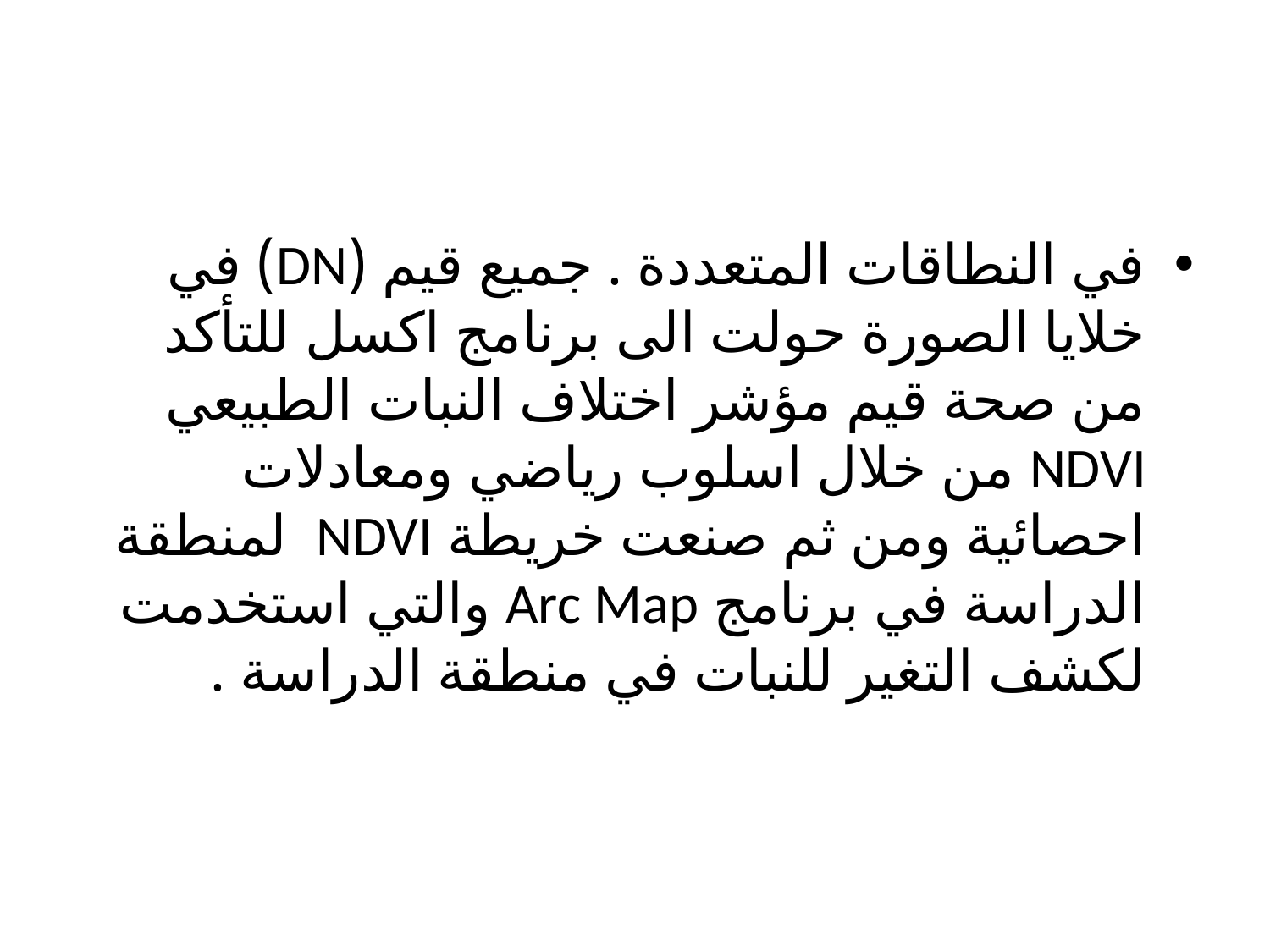

في النطاقات المتعددة . جميع قيم (DN) في خلايا الصورة حولت الى برنامج اكسل للتأكد من صحة قيم مؤشر اختلاف النبات الطبيعي NDVI من خلال اسلوب رياضي ومعادلات احصائية ومن ثم صنعت خريطة NDVI  لمنطقة الدراسة في برنامج Arc Map والتي استخدمت لكشف التغير للنبات في منطقة الدراسة .